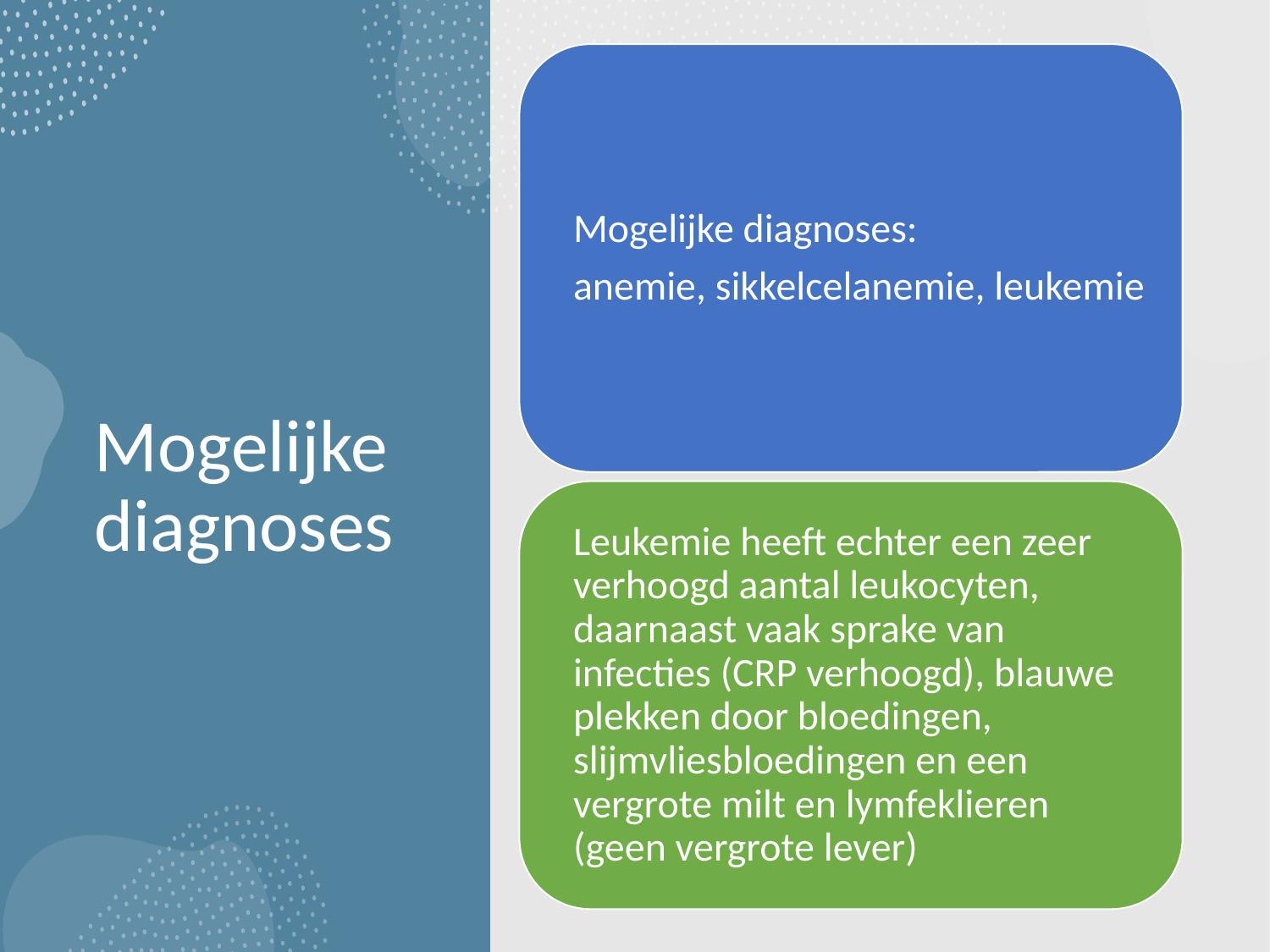

Mogelijke diagnoses:
anemie, sikkelcelanemie, leukemie
Leukemie heeft echter een zeer verhoogd aantal leukocyten, daarnaast vaak sprake van infecties (CRP verhoogd), blauwe plekken door bloedingen, slijmvliesbloedingen en een vergrote milt en lymfeklieren (geen vergrote lever)
# Mogelijke diagnoses